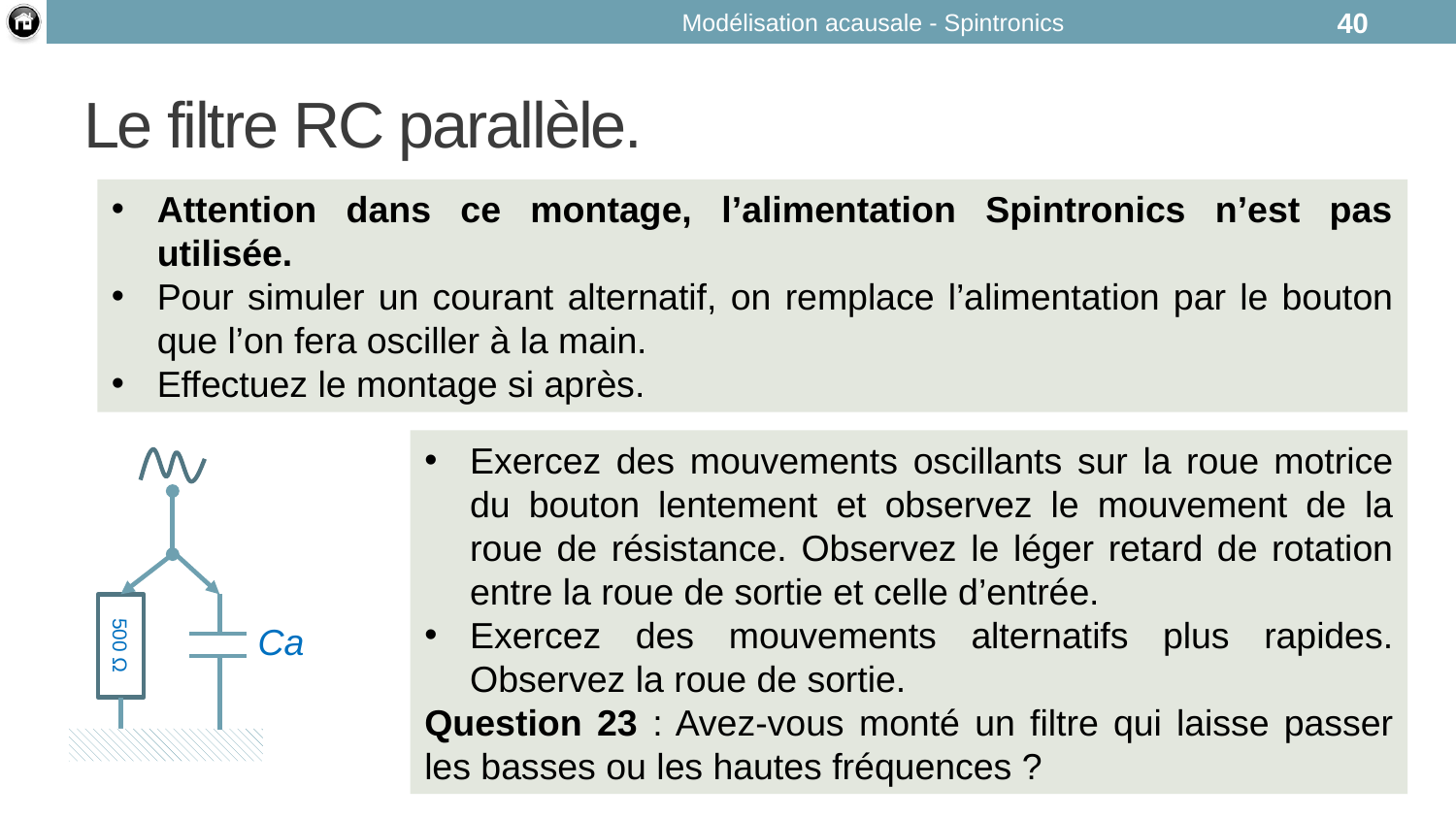

Modélisation acausale - Spintronics
40
# Le filtre RC parallèle.
Attention dans ce montage, l’alimentation Spintronics n’est pas utilisée.
Pour simuler un courant alternatif, on remplace l’alimentation par le bouton que l’on fera osciller à la main.
Effectuez le montage si après.
Exercez des mouvements oscillants sur la roue motrice du bouton lentement et observez le mouvement de la roue de résistance. Observez le léger retard de rotation entre la roue de sortie et celle d’entrée.
Exercez des mouvements alternatifs plus rapides. Observez la roue de sortie.
Question 23 : Avez-vous monté un filtre qui laisse passer les basses ou les hautes fréquences ?

500 Ω

Ca